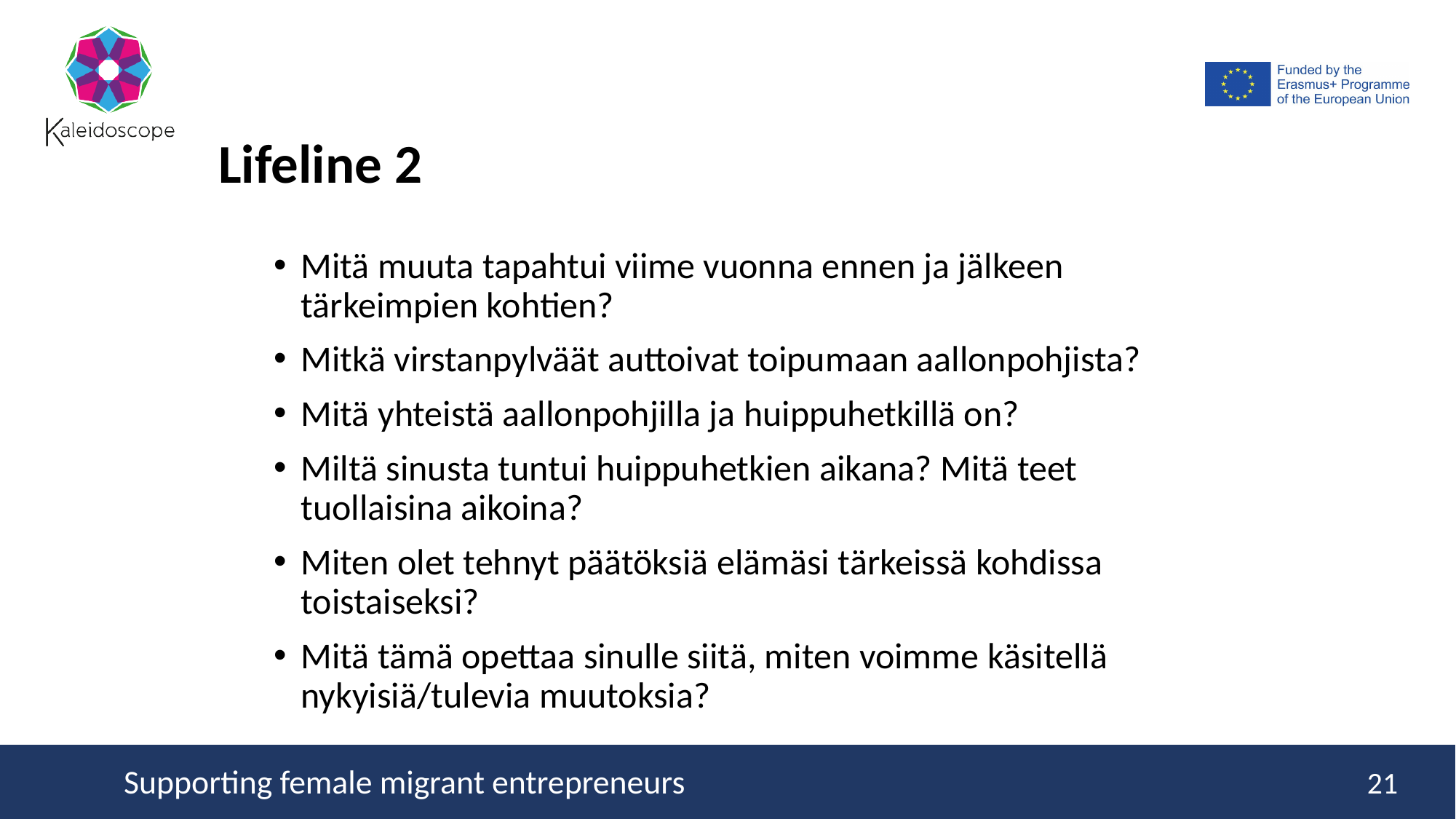

Lifeline 2
Mitä muuta tapahtui viime vuonna ennen ja jälkeen tärkeimpien kohtien?
Mitkä virstanpylväät auttoivat toipumaan aallonpohjista?
Mitä yhteistä aallonpohjilla ja huippuhetkillä on?
Miltä sinusta tuntui huippuhetkien aikana? Mitä teet tuollaisina aikoina?
Miten olet tehnyt päätöksiä elämäsi tärkeissä kohdissa toistaiseksi?
Mitä tämä opettaa sinulle siitä, miten voimme käsitellä nykyisiä/tulevia muutoksia?
21